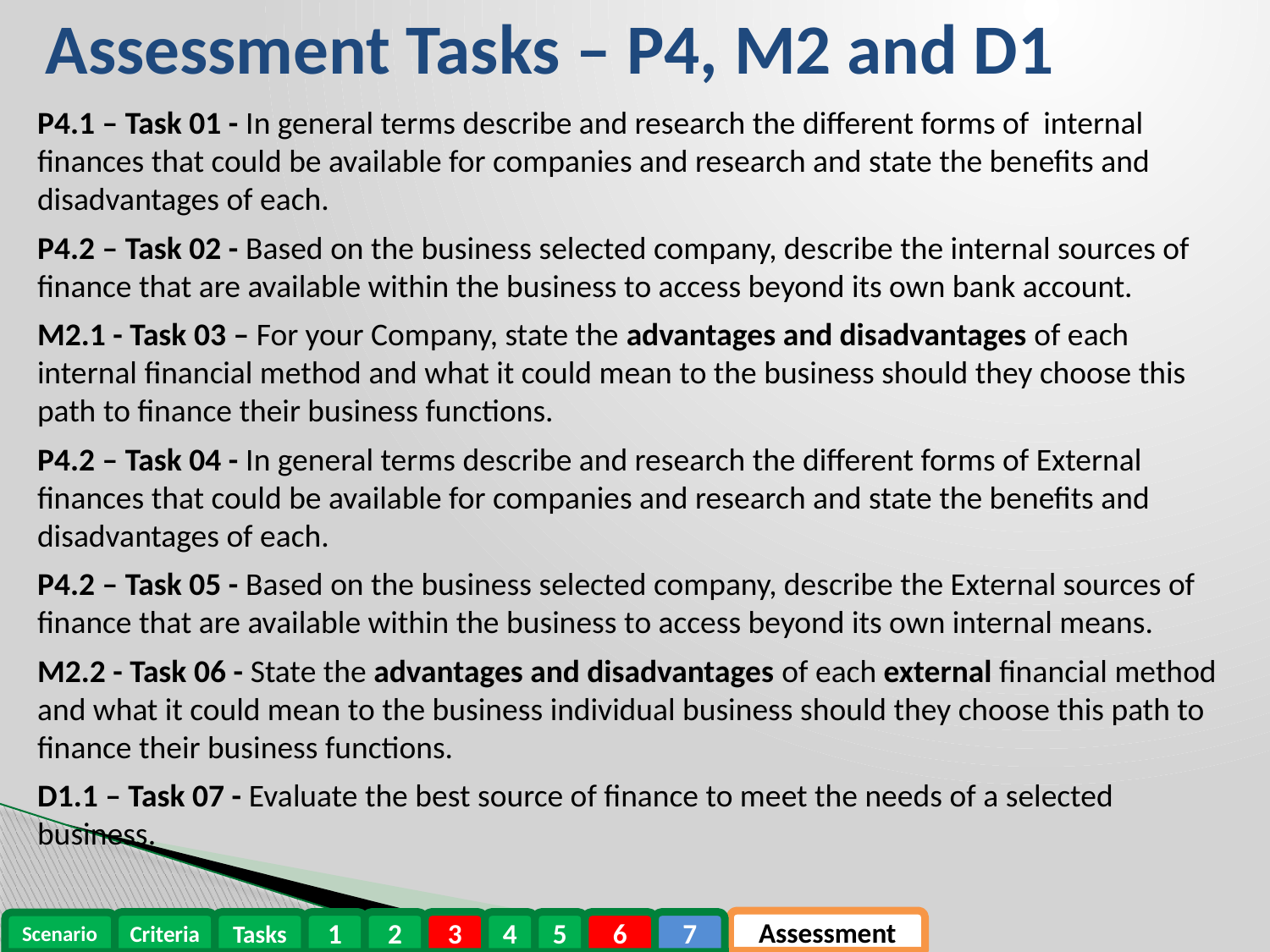

# Assessment Tasks – P4, M2 and D1
P4.1 – Task 01 - In general terms describe and research the different forms of  internal finances that could be available for companies and research and state the benefits and disadvantages of each.
P4.2 – Task 02 - Based on the business selected company, describe the internal sources of finance that are available within the business to access beyond its own bank account.
M2.1 - Task 03 – For your Company, state the advantages and disadvantages of each internal financial method and what it could mean to the business should they choose this path to finance their business functions.
P4.2 – Task 04 - In general terms describe and research the different forms of External finances that could be available for companies and research and state the benefits and disadvantages of each.
P4.2 – Task 05 - Based on the business selected company, describe the External sources of finance that are available within the business to access beyond its own internal means.
M2.2 - Task 06 - State the advantages and disadvantages of each external financial method and what it could mean to the business individual business should they choose this path to finance their business functions.
D1.1 – Task 07 - Evaluate the best source of finance to meet the needs of a selected business.